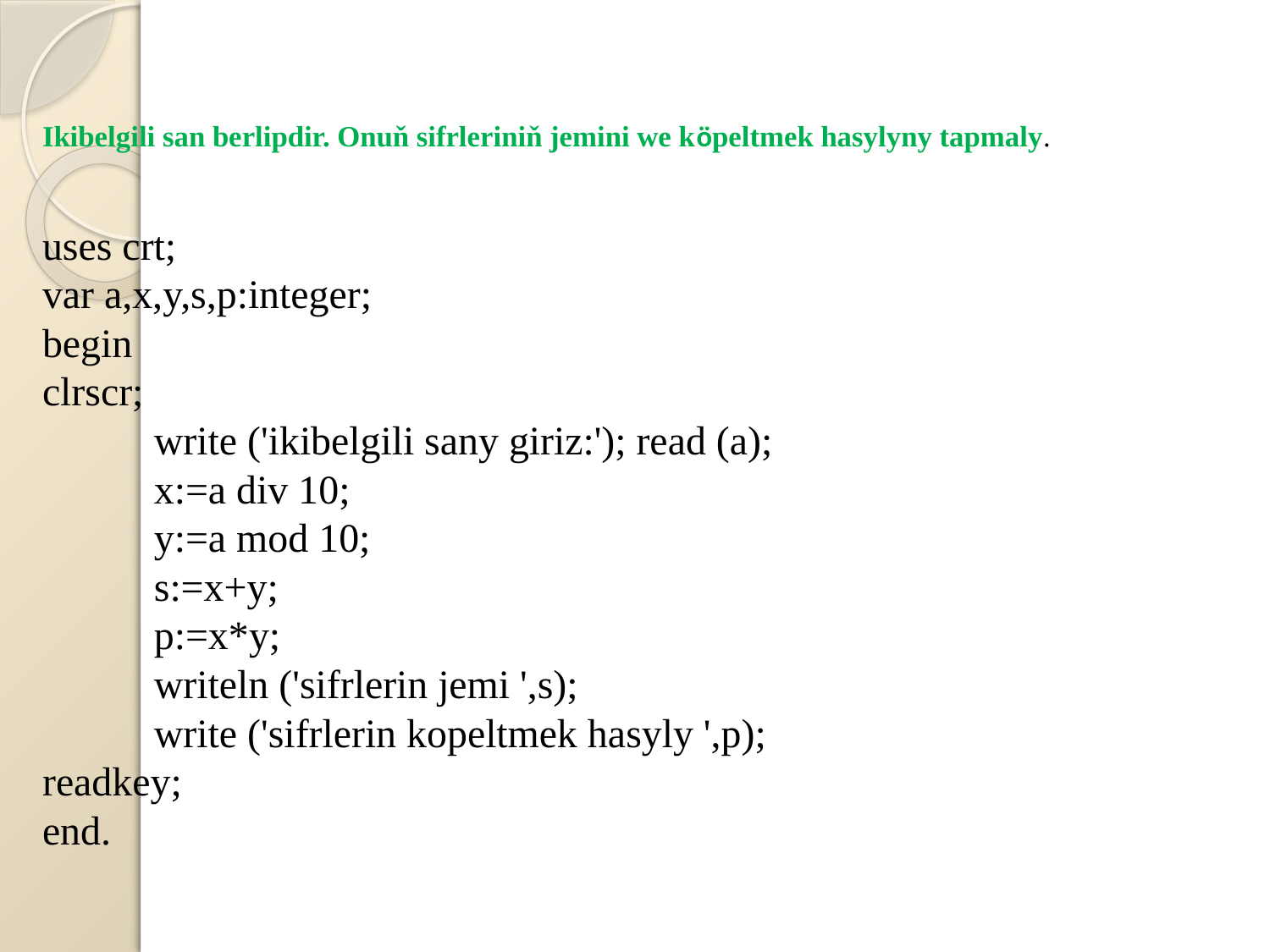

# Ikibelgili san berlipdir. Onuň sifrleriniň jemini we köpeltmek hasylyny tapmaly.

uses crt;
var a,x,y,s,p:integer;
begin
clrscr;
           write ('ikibelgili sany giriz:'); read (a);
           x:=a div 10;
           y:=a mod 10;
           s:=x+y;
           p:=x*y;
           writeln ('sifrlerin jemi ',s);
           write ('sifrlerin kopeltmek hasyly ',p);
readkey;
end.